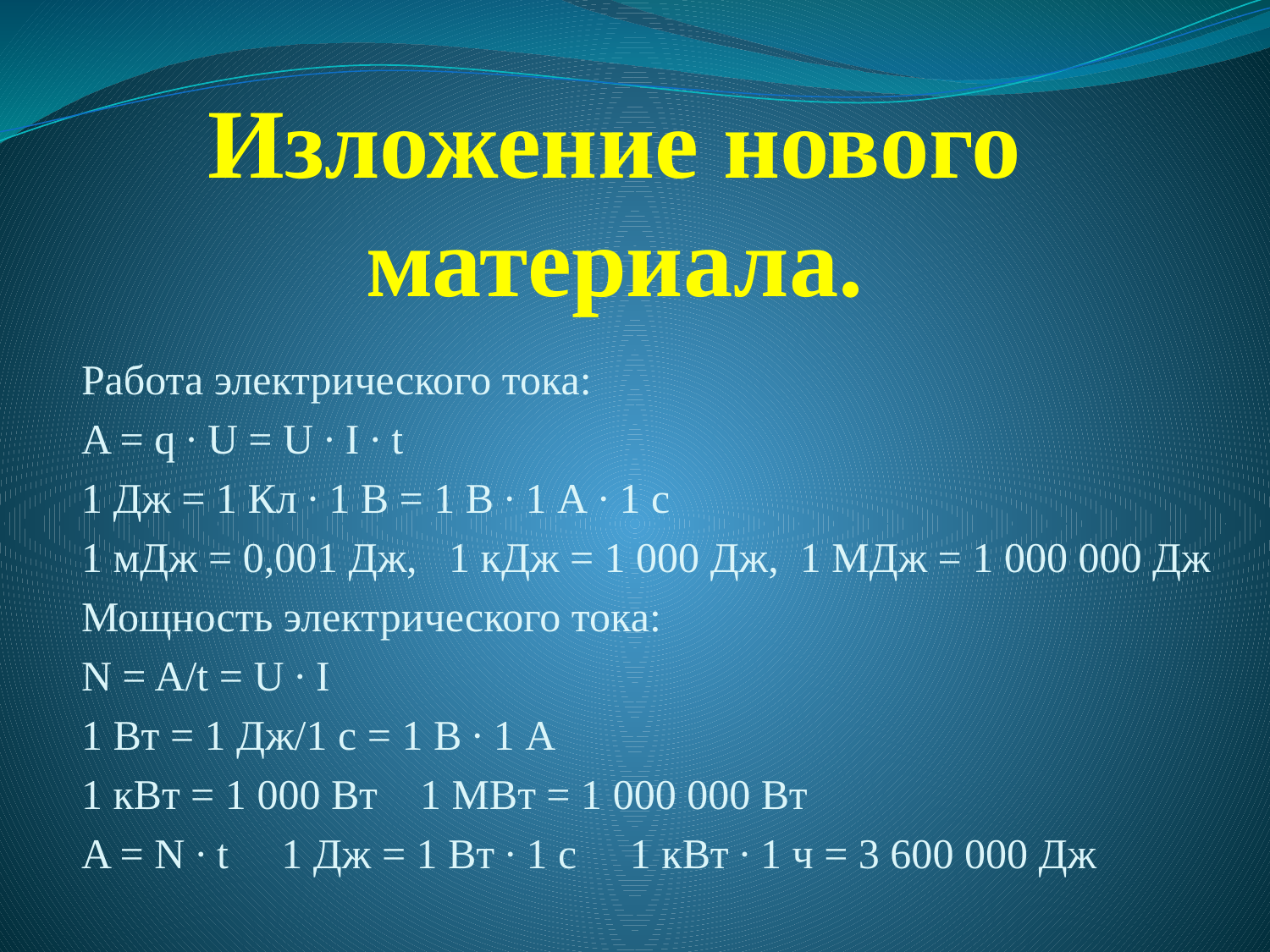

# Изложение нового материала.
Работа электрического тока:
A = q ∙ U = U ∙ I ∙ t
1 Дж = 1 Кл ∙ 1 В = 1 В ∙ 1 А ∙ 1 с
1 мДж = 0,001 Дж,   1 кДж = 1 000 Дж,  1 МДж = 1 000 000 Дж
Мощность электрического тока:
N = A/t = U ∙ I
1 Вт = 1 Дж/1 с = 1 В ∙ 1 А
1 кВт = 1 000 Вт    1 МВт = 1 000 000 Вт
A = N ∙ t     1 Дж = 1 Вт ∙ 1 с     1 кВт ∙ 1 ч = 3 600 000 Дж